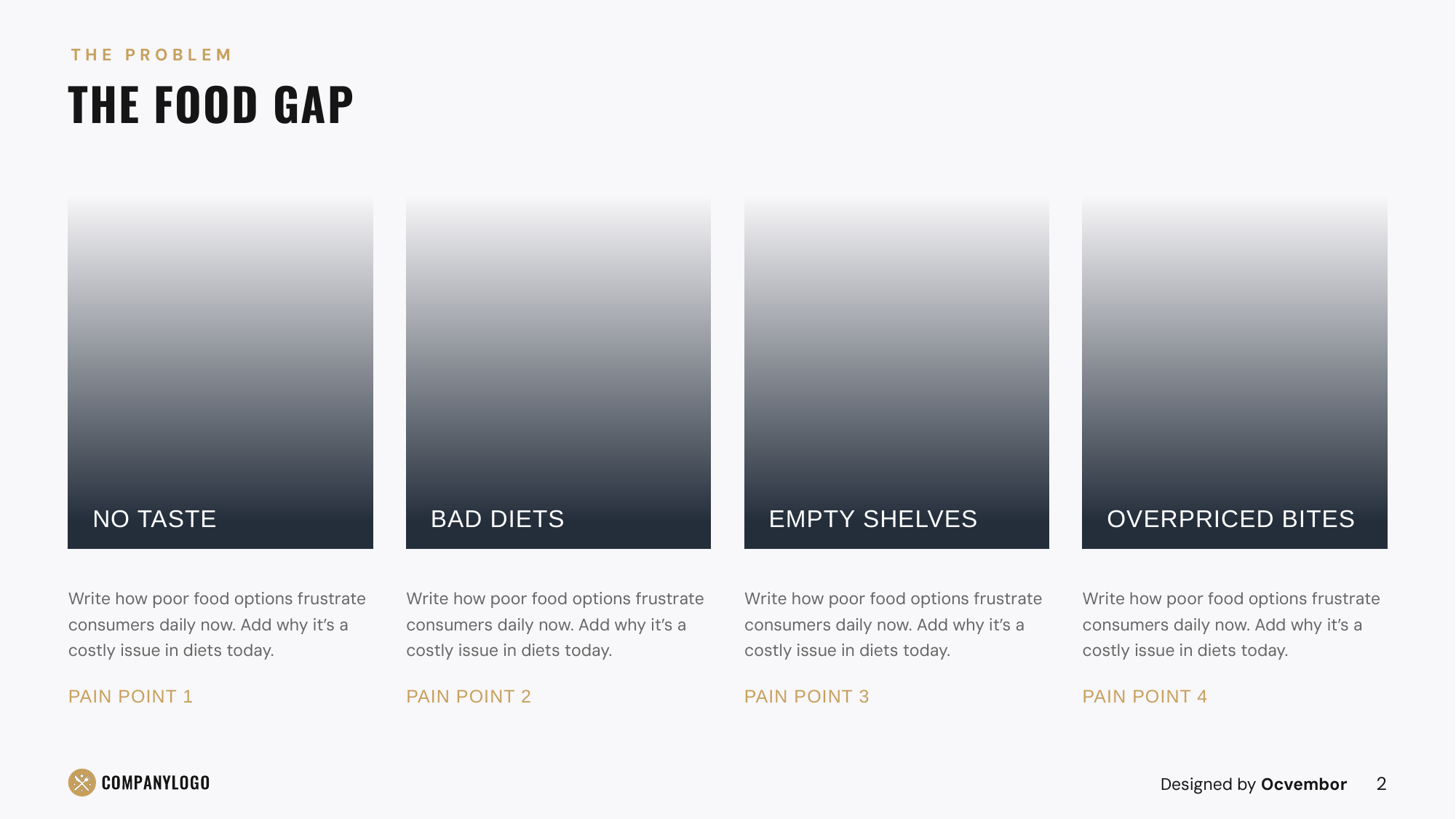

THE PROBLEM
# THE FOOD GAP

NO TASTE
BAD DIETS
EMPTY SHELVES
OVERPRICED BITES
Write how poor food options frustrate consumers daily now. Add why it’s a costly issue in diets today.
Write how poor food options frustrate consumers daily now. Add why it’s a costly issue in diets today.
Write how poor food options frustrate consumers daily now. Add why it’s a costly issue in diets today.
Write how poor food options frustrate consumers daily now. Add why it’s a costly issue in diets today.
PAIN POINT 1
PAIN POINT 2
PAIN POINT 3
PAIN POINT 4